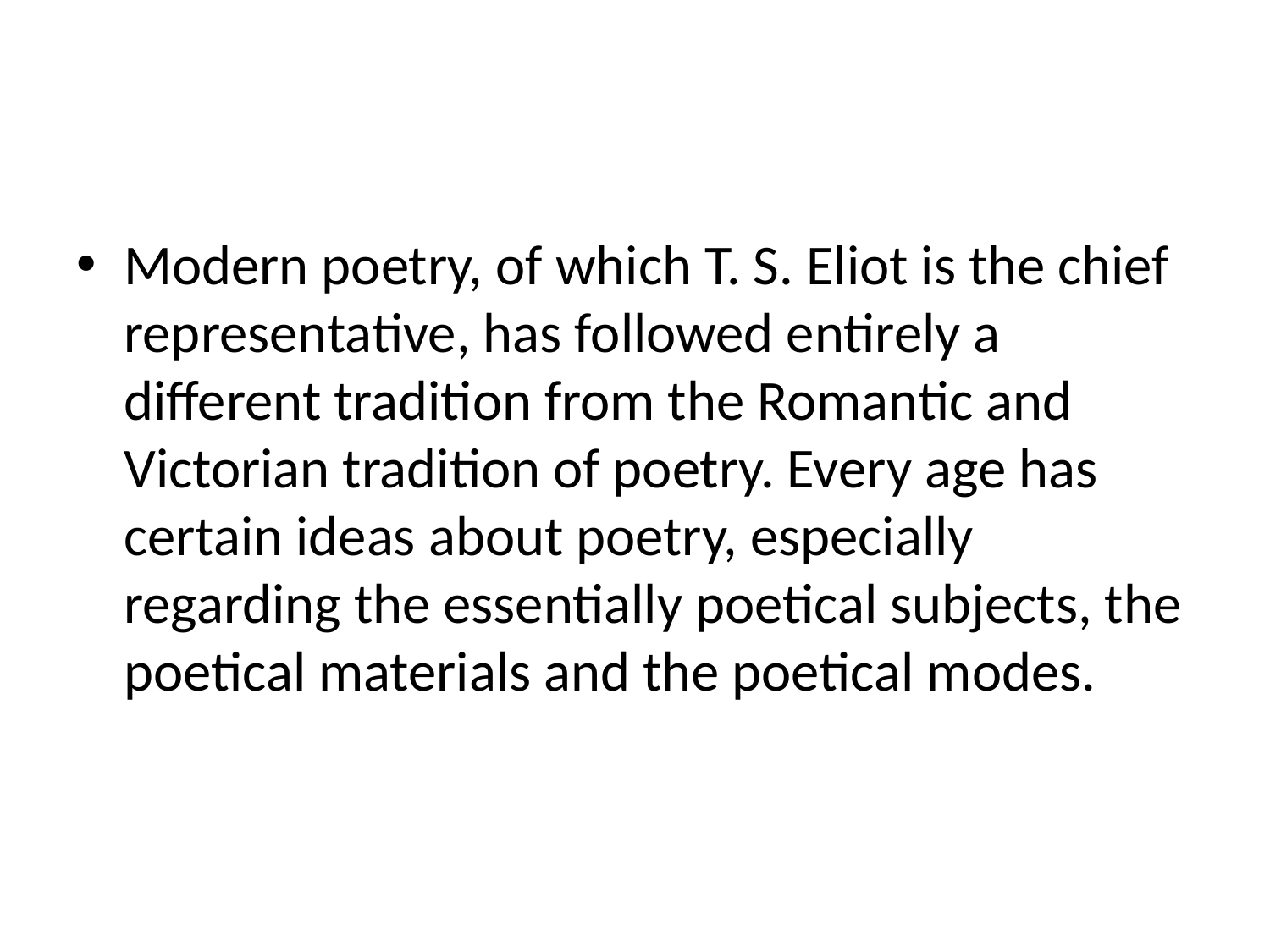

#
Modern poetry, of which T. S. Eliot is the chief representative, has followed entirely a different tradition from the Romantic and Victorian tradition of poetry. Every age has certain ideas about poetry, especially regarding the essentially poetical subjects, the poetical materials and the poetical modes.